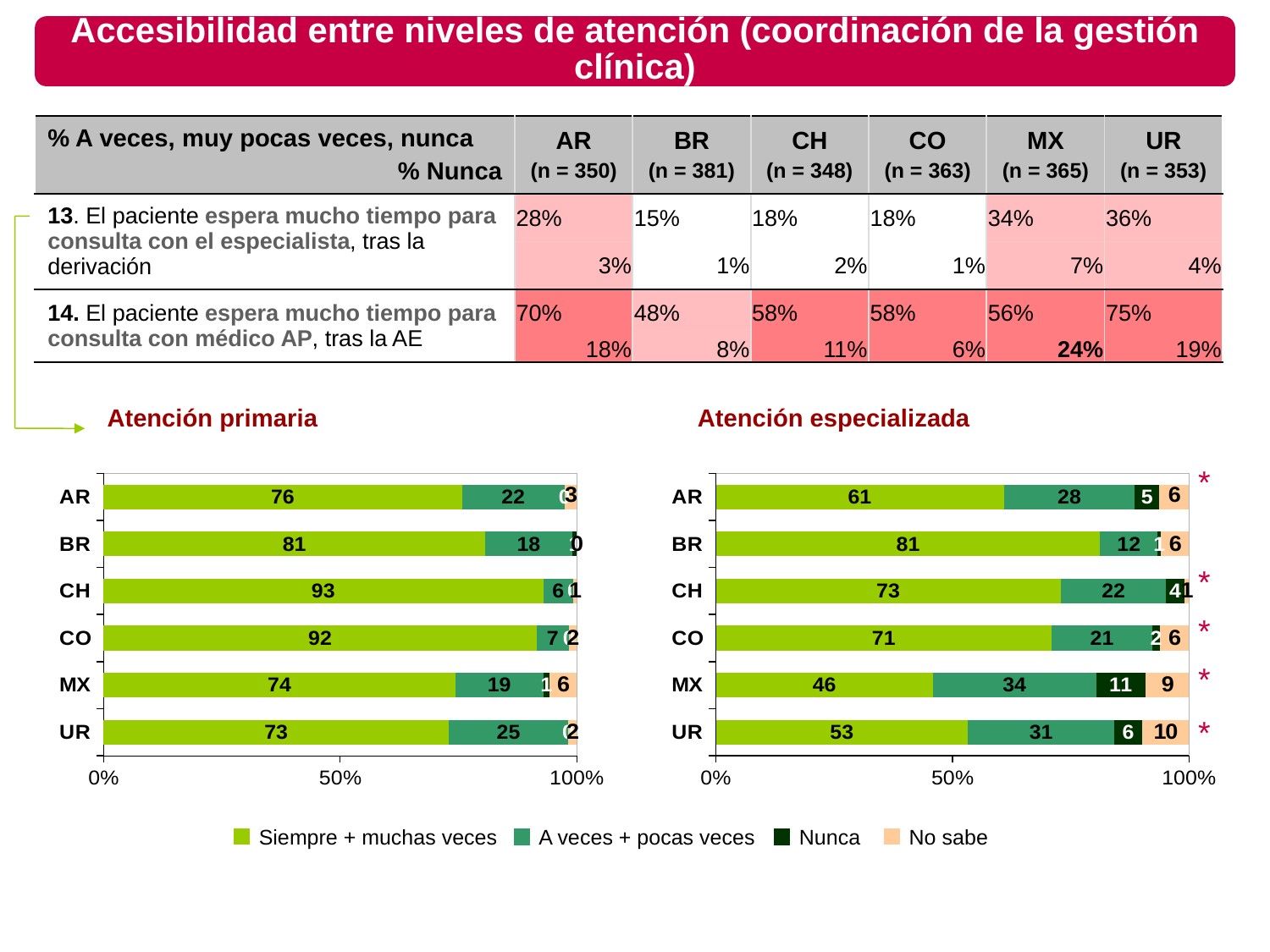

Accesibilidad entre niveles de atención (coordinación de la gestión clínica)
| % A veces, muy pocas veces, nunca % Nunca | AR (n = 350) | BR (n = 381) | CH (n = 348) | CO (n = 363) | MX (n = 365) | UR (n = 353) |
| --- | --- | --- | --- | --- | --- | --- |
| 13. El paciente espera mucho tiempo para consulta con el especialista, tras la derivación | 28% | 15% | 18% | 18% | 34% | 36% |
|  | 3% | 1% | 2% | 1% | 7% | 4% |
| 14. El paciente espera mucho tiempo para consulta con médico AP, tras la AE | 70% | 48% | 58% | 58% | 56% | 75% |
|  | 18% | 8% | 11% | 6% | 24% | 19% |

Atención primaria
Atención especializada

### Chart

| Category | Siempre + muchas veces | A veces + pocas veces | Nunca | No sabe |
|---|---|---|---|---|
| UR | 72.97 | 25.23 | 0.0 | 1.8 |
| MX | 74.36 | 18.59 | 1.28 | 5.77 |
| CO | 91.53 | 6.78 | 0.0 | 1.69 |
| CH | 92.91 | 6.38 | 0.0 | 0.71 |
| BR | 80.73 | 18.35 | 0.92 | 0.0 |
| AR | 75.8 | 21.66 | 0.0 | 2.55 |

### Chart

| Category | Siempre + muchas veces | A veces + pocas veces | Nunca | No sabe |
|---|---|---|---|---|
| UR | 53.31 | 30.99 | 5.79 | 9.92 |
| MX | 45.93 | 34.45 | 10.53 | 9.09 |
| CO | 71.02 | 21.22 | 1.63 | 6.12 |
| CH | 72.95 | 22.22 | 3.86 | 0.97 |
| BR | 81.25 | 12.13 | 0.74 | 5.88 |
| AR | 60.94 | 27.6 | 5.21 | 6.25 |
*
*
*
*
*
Siempre + muchas veces
A veces + pocas veces
Nunca
No sabe